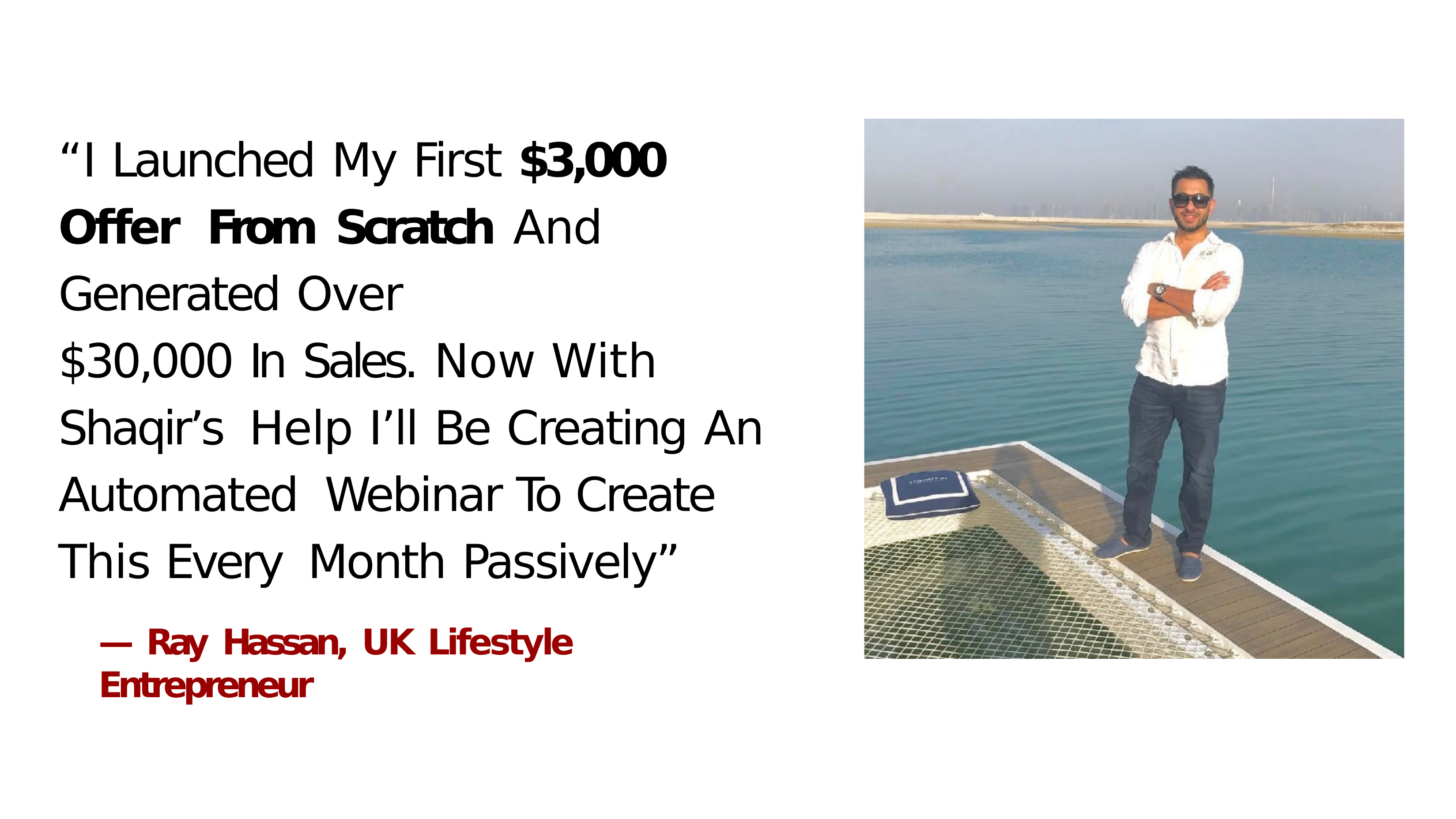

“I Launched My First $3,000 Offer  From Scratch And Generated Over
$30,000 In Sales. Now With Shaqir’s  Help I’ll Be Creating An Automated  Webinar To Create This Every  Month Passively”

— Ray Hassan, UK Lifestyle Entrepreneur